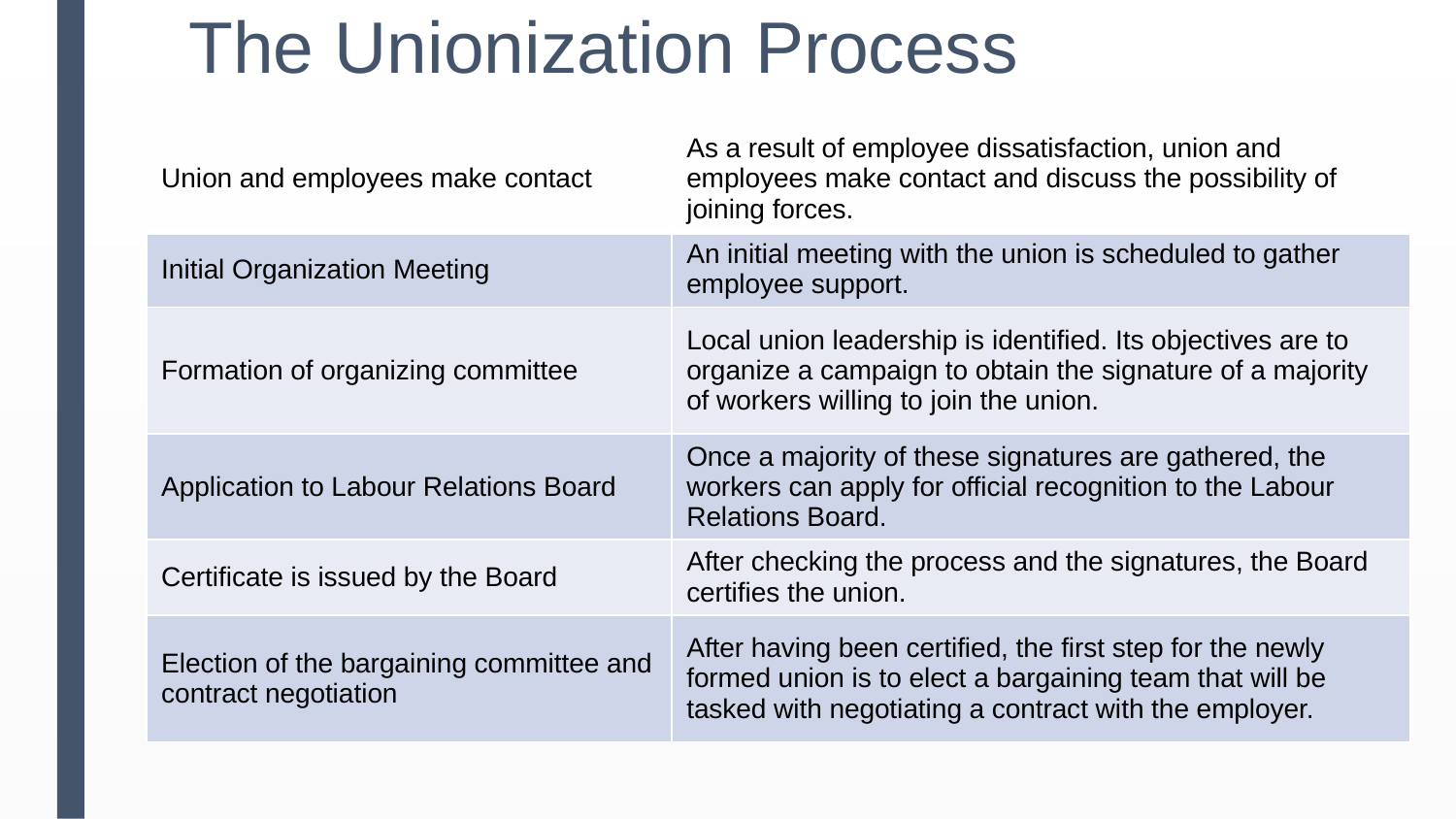

# The Unionization Process
| Union and employees make contact | As a result of employee dissatisfaction, union and employees make contact and discuss the possibility of joining forces. |
| --- | --- |
| Initial Organization Meeting | An initial meeting with the union is scheduled to gather employee support. |
| Formation of organizing committee | Local union leadership is identified. Its objectives are to organize a campaign to obtain the signature of a majority of workers willing to join the union. |
| Application to Labour Relations Board | Once a majority of these signatures are gathered, the workers can apply for official recognition to the Labour Relations Board. |
| Certificate is issued by the Board | After checking the process and the signatures, the Board certifies the union. |
| Election of the bargaining committee and contract negotiation | After having been certified, the first step for the newly formed union is to elect a bargaining team that will be tasked with negotiating a contract with the employer. |